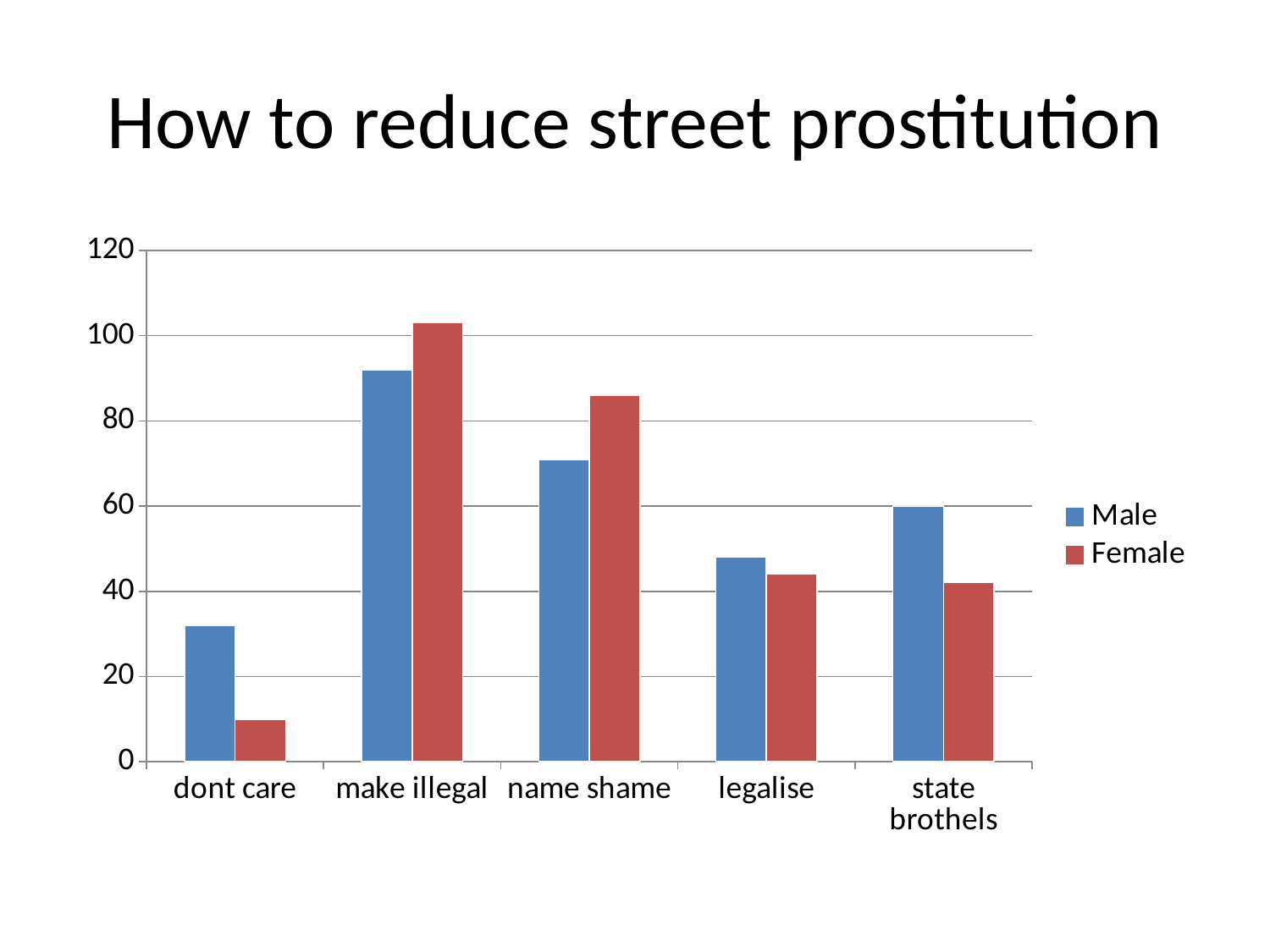

# How to reduce street prostitution

### Chart

| Category | Male | Female |
|---|---|---|
| dont care | 32.0 | 10.0 |
| make illegal | 92.0 | 103.0 |
| name shame | 71.0 | 86.0 |
| legalise | 48.0 | 44.0 |
| state brothels | 60.0 | 42.0 |